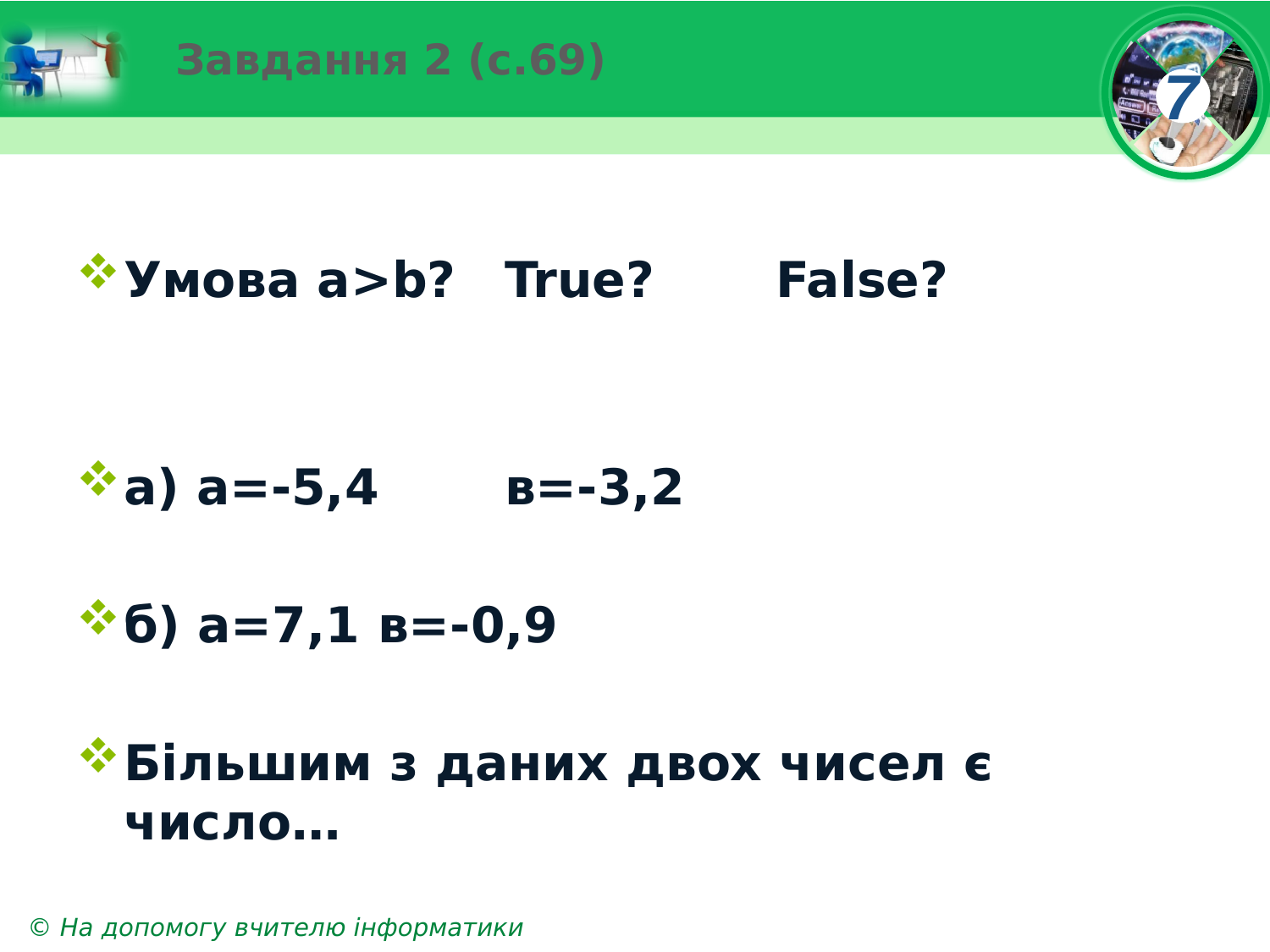

# Завдання 2 (с.69)

Умова а>b?	True?	 False?

а) а=-5,4	в=-3,2

б) а=7,1	в=-0,9

Більшим з даних двох чисел є число…